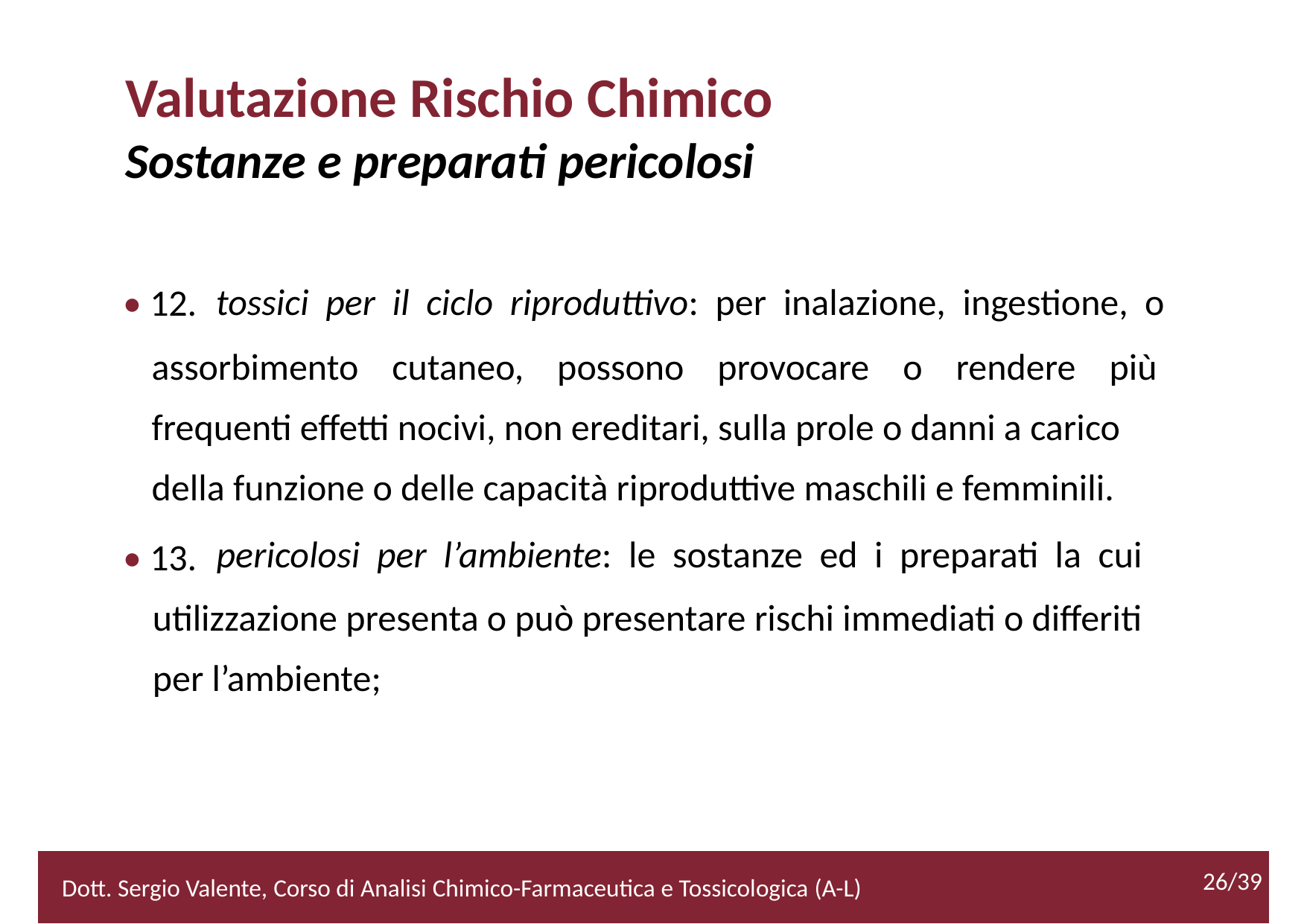

Valutazione Rischio Chimico
Sostanze e preparati pericolosi
• 12.
tossici  per  il  ciclo  riproduttivo:  per  inalazione,  ingestione,  o
assorbimento    cutaneo,    possono    provocare    o    rendere    più

frequenti effetti nocivi, non ereditari, sulla prole o danni a carico

della funzione o delle capacità riproduttive maschili e femminili.
• 13.
pericolosi  per  l’ambiente:  le  sostanze  ed  i  preparati  la  cui
utilizzazione presenta o può presentare rischi immediati o differiti

per l’ambiente;

26/39
2/52
Dott. Sergio Valente, Corso di Analisi Chimico-Farmaceutica e Tossicologica (A-L)